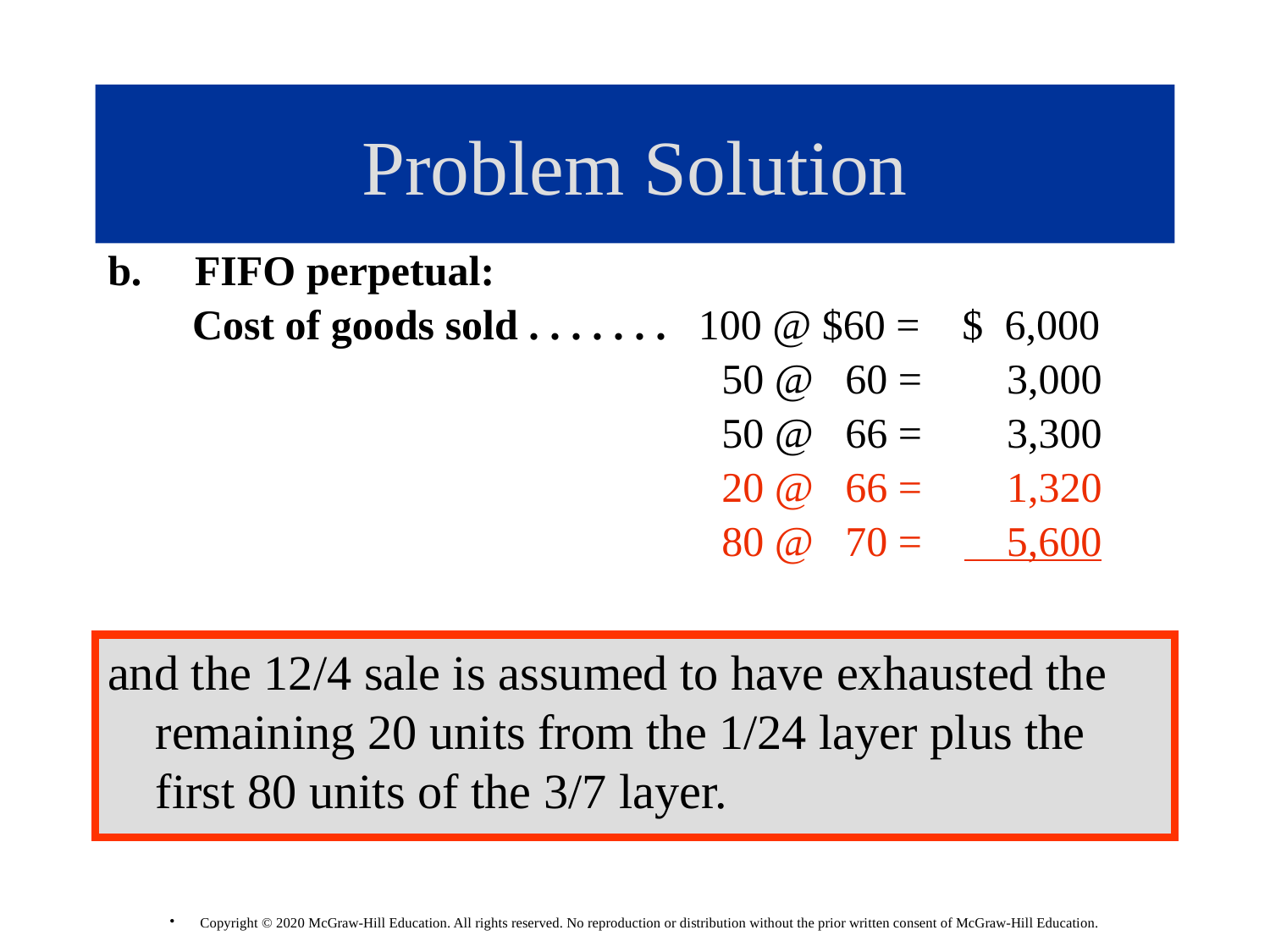

# Problem Solution
b.     FIFO perpetual:
        Cost of goods sold . . . . . . .   100 @ $60 =    $  6,000
                                                          50 @   60 =        3,000
                                                          50 @   66 =        3,300
                                                          20 @   66 =        1,320
                                                          80 @   70 =        5,600

and the 12/4 sale is assumed to have exhausted the remaining 20 units from the 1/24 layer plus the first 80 units of the 3/7 layer.